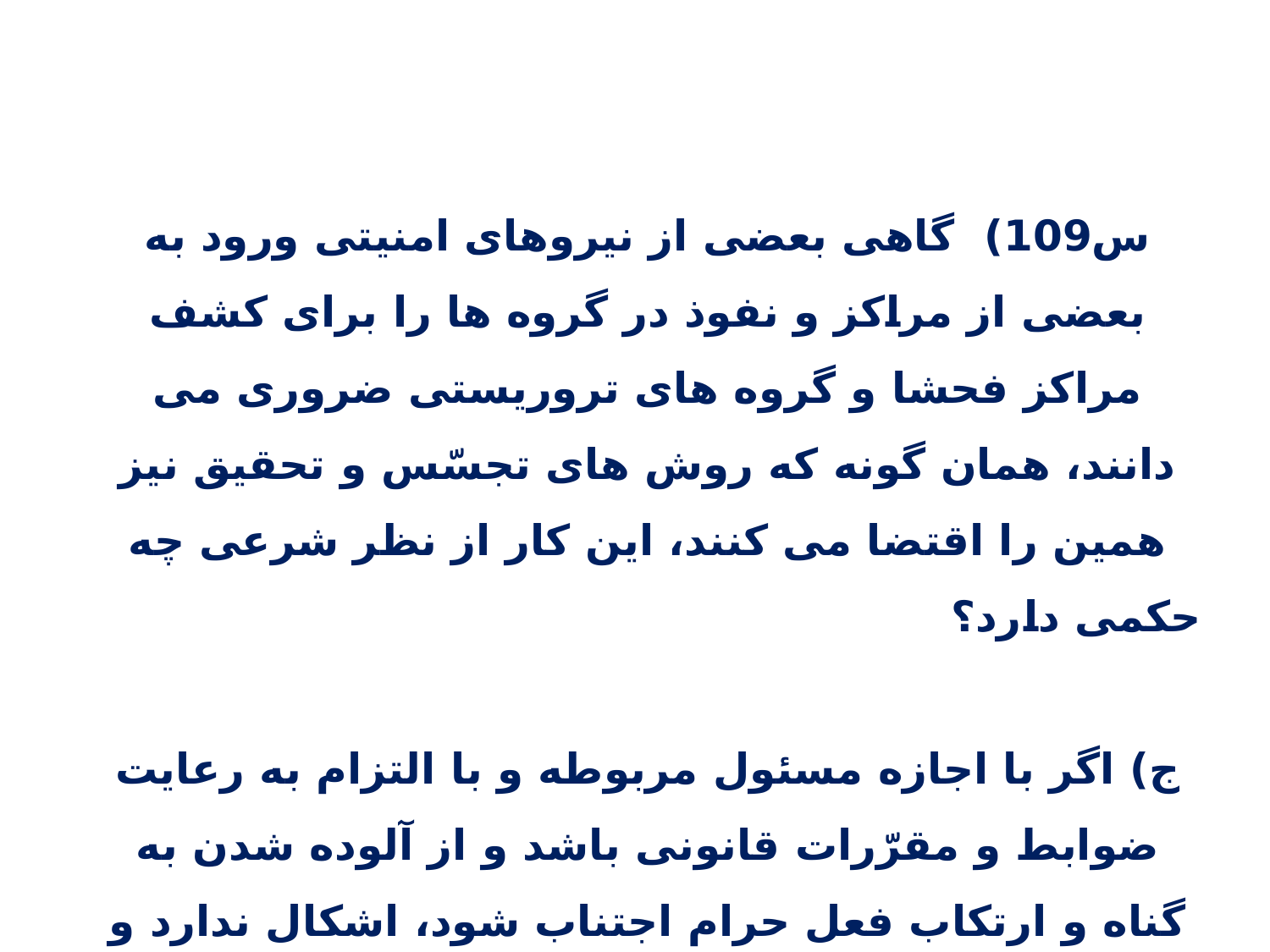

س109)  گاهی بعضی از نیروهای امنیتی ورود به بعضی از مراکز و نفوذ در گروه ها را برای کشف مراکز فحشا و گروه های تروریستی ضروری می دانند، همان گونه که روش های تجسّس و تحقیق نیز همین را اقتضا می کنند، این کار از نظر شرعی چه حکمی دارد؟                                                                                                                                      ج) اگر با اجازه مسئول مربوطه و با التزام به رعایت ضوابط و مقرّرات قانونی باشد و از آلوده شدن به گناه و ارتکاب فعل حرام اجتناب شود، اشکال ندارد و بر مسئولین نیز واجب است که بر کار آنان از این جهت نظارت و توجه کامل داشته باشند.   (همان ،س۱۳۹۶.)